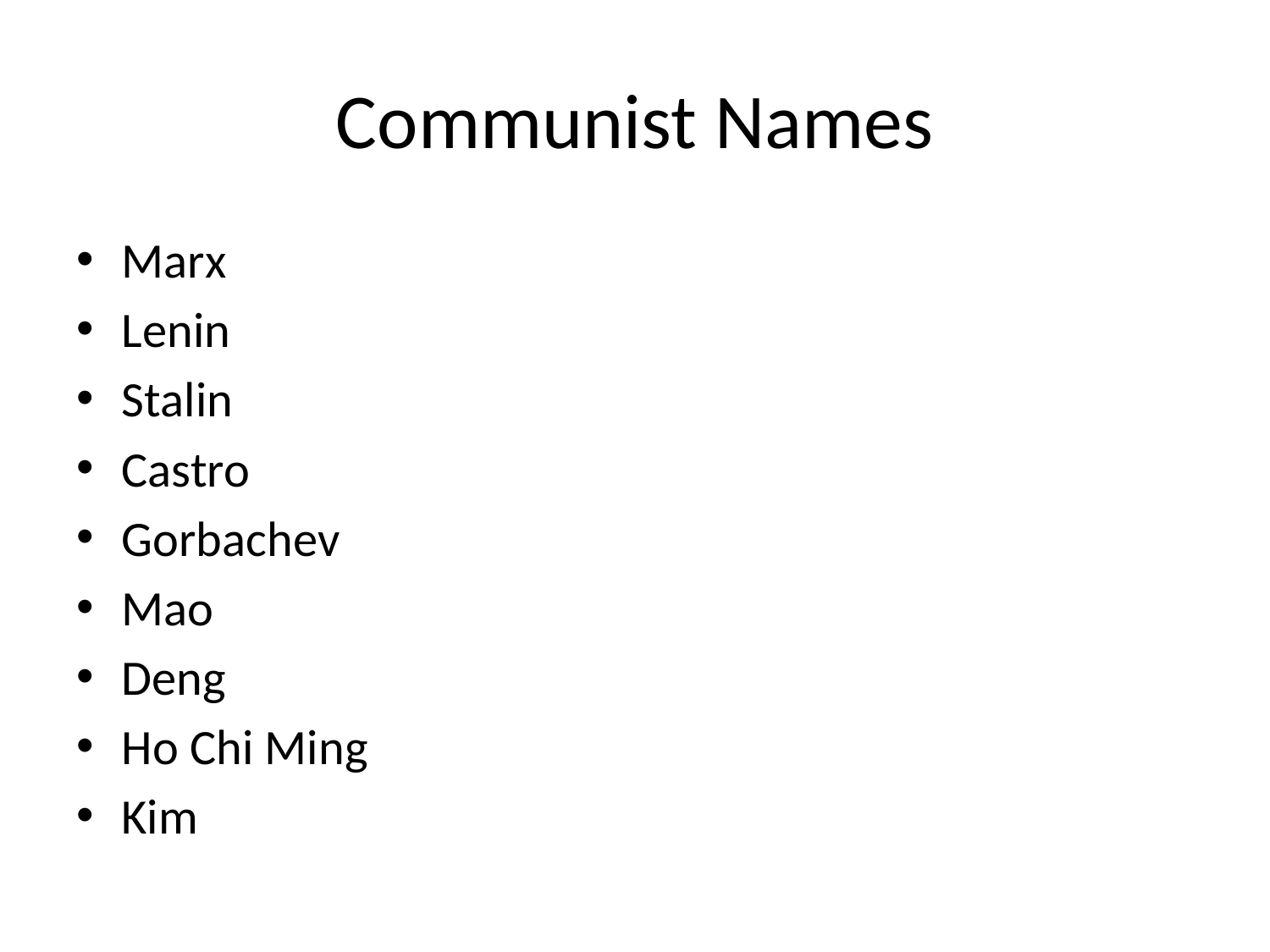

# Communist Names
Marx
Lenin
Stalin
Castro
Gorbachev
Mao
Deng
Ho Chi Ming
Kim